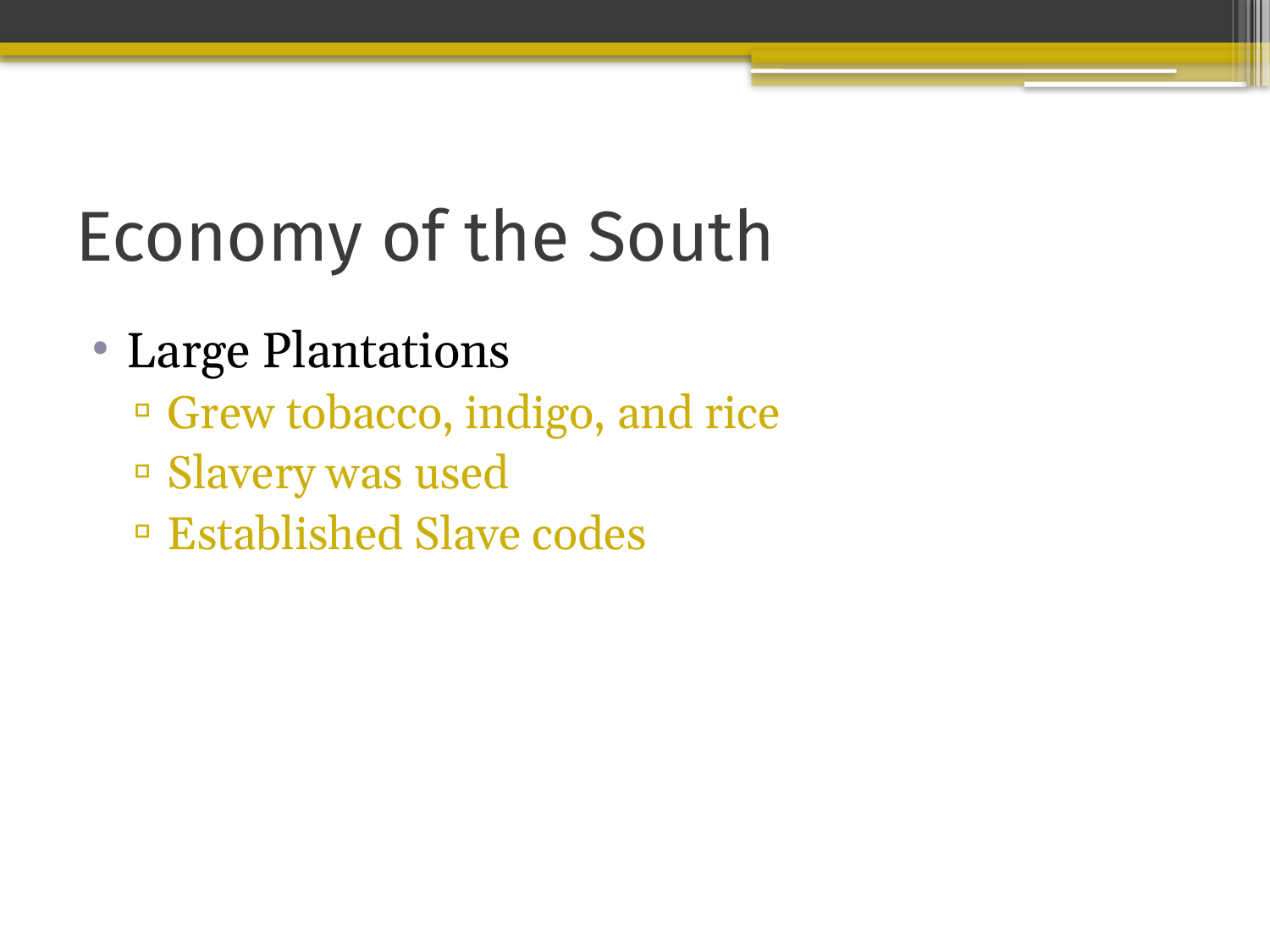

# Economy of the South
Large Plantations
Grew tobacco, indigo, and rice
Slavery was used
Established Slave codes